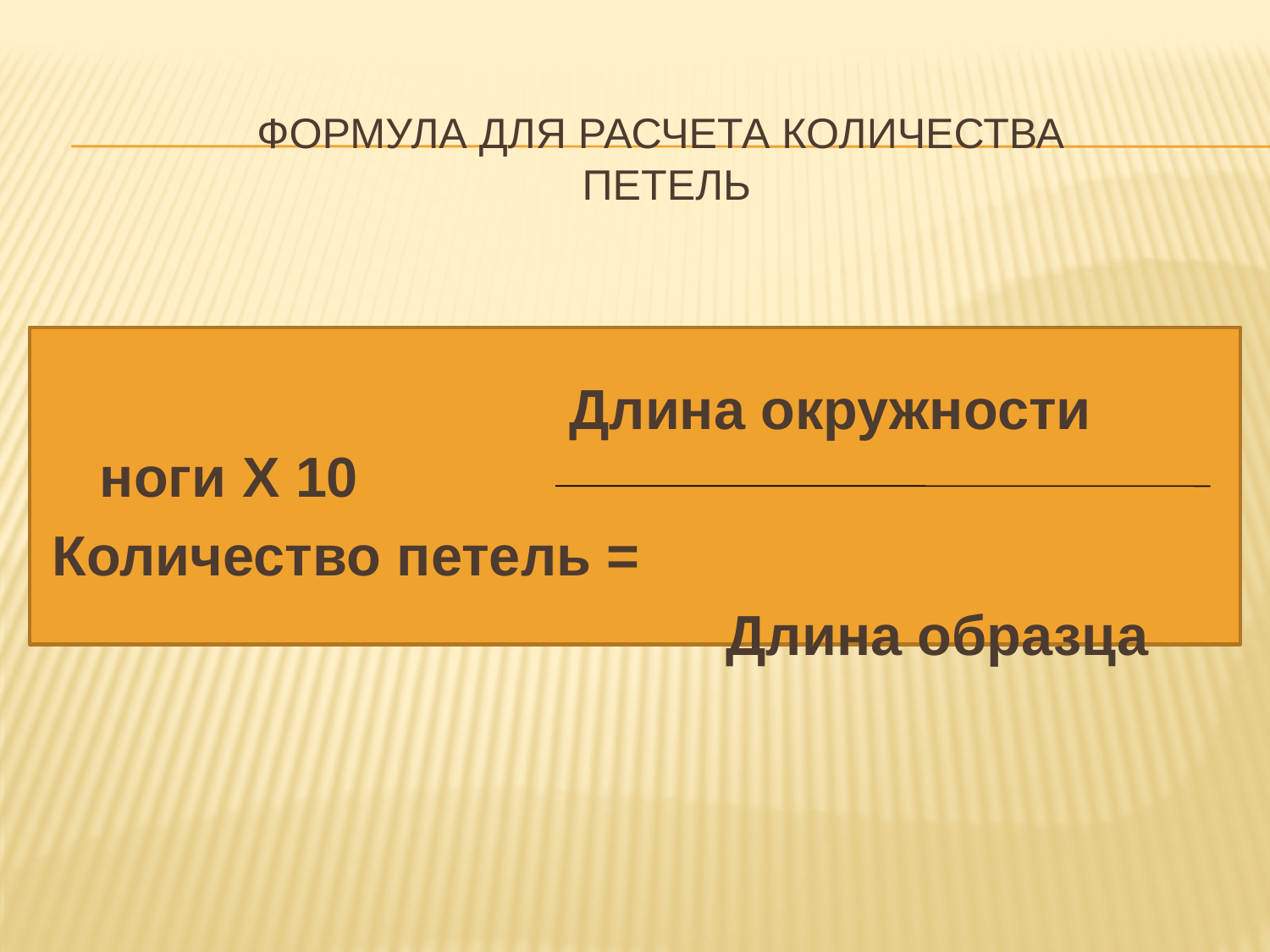

# Формула для расчета количества петель

                                 Длина окружности ноги Х 10
Количество петель =
                                           Длина образца